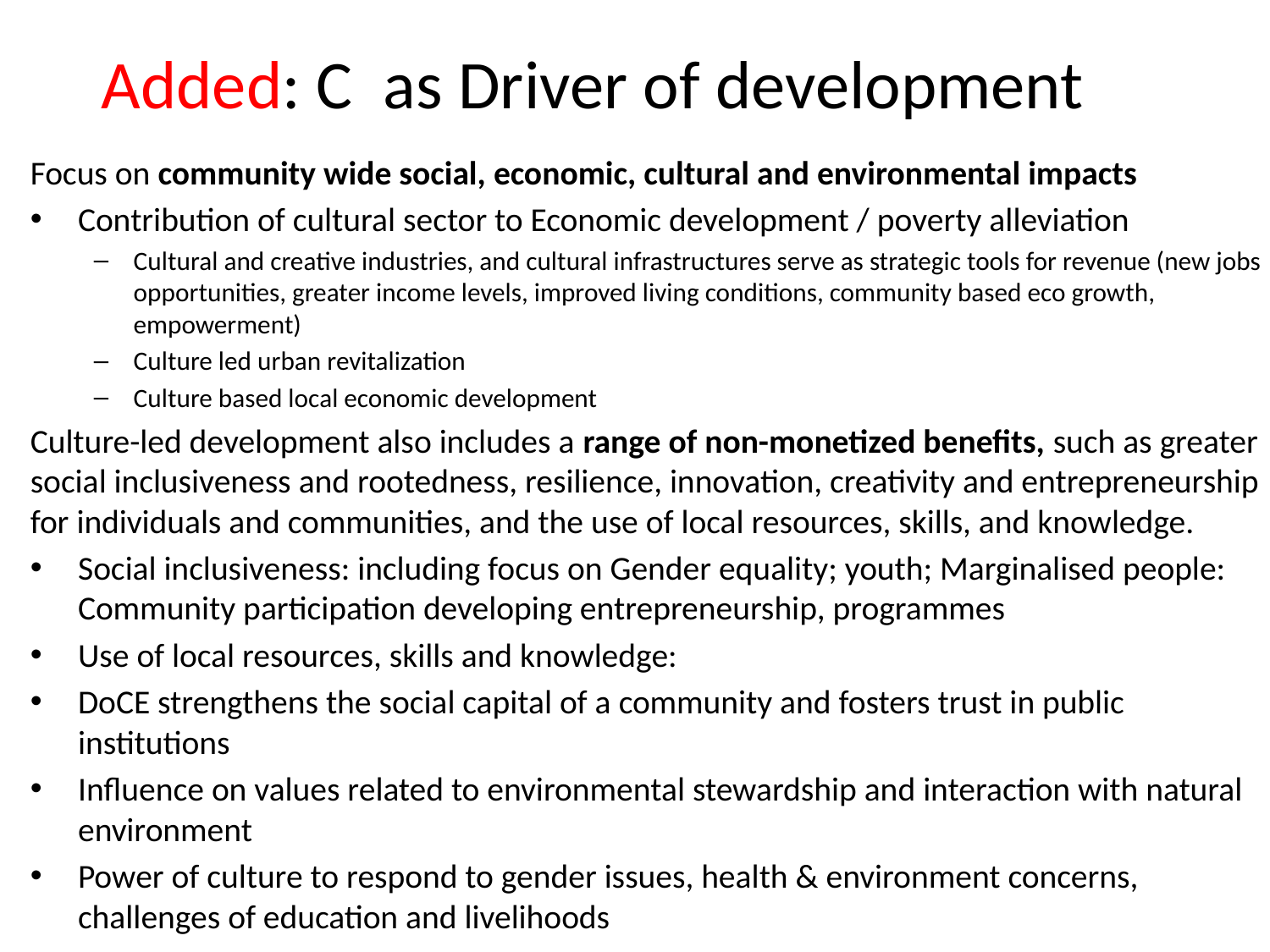

# Added: C  as Driver of development
Focus on community wide social, economic, cultural and environmental impacts
Contribution of cultural sector to Economic development / poverty alleviation
Cultural and creative industries, and cultural infrastructures serve as strategic tools for revenue (new jobs opportunities, greater income levels, improved living conditions, community based eco growth, empowerment)
Culture led urban revitalization
Culture based local economic development
Culture-led development also includes a range of non-monetized benefits, such as greater social inclusiveness and rootedness, resilience, innovation, creativity and entrepreneurship for individuals and communities, and the use of local resources, skills, and knowledge.
Social inclusiveness: including focus on Gender equality; youth; Marginalised people: Community participation developing entrepreneurship, programmes
Use of local resources, skills and knowledge:
DoCE strengthens the social capital of a community and fosters trust in public institutions
Influence on values related to environmental stewardship and interaction with natural environment
Power of culture to respond to gender issues, health & environment concerns, challenges of education and livelihoods